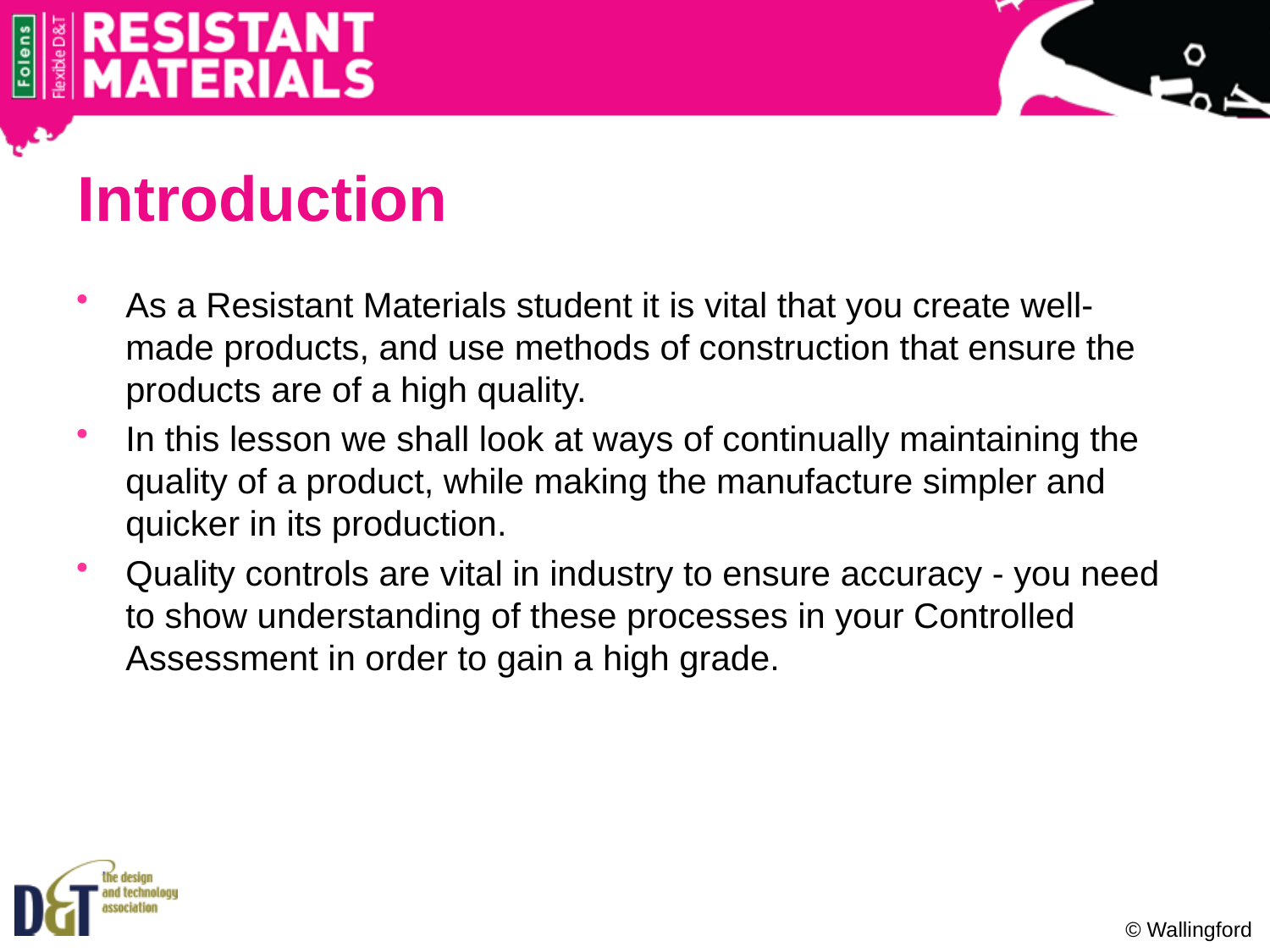

# Introduction
As a Resistant Materials student it is vital that you create well-made products, and use methods of construction that ensure the products are of a high quality.
In this lesson we shall look at ways of continually maintaining the quality of a product, while making the manufacture simpler and quicker in its production.
Quality controls are vital in industry to ensure accuracy - you need to show understanding of these processes in your Controlled Assessment in order to gain a high grade.

© Wallingford